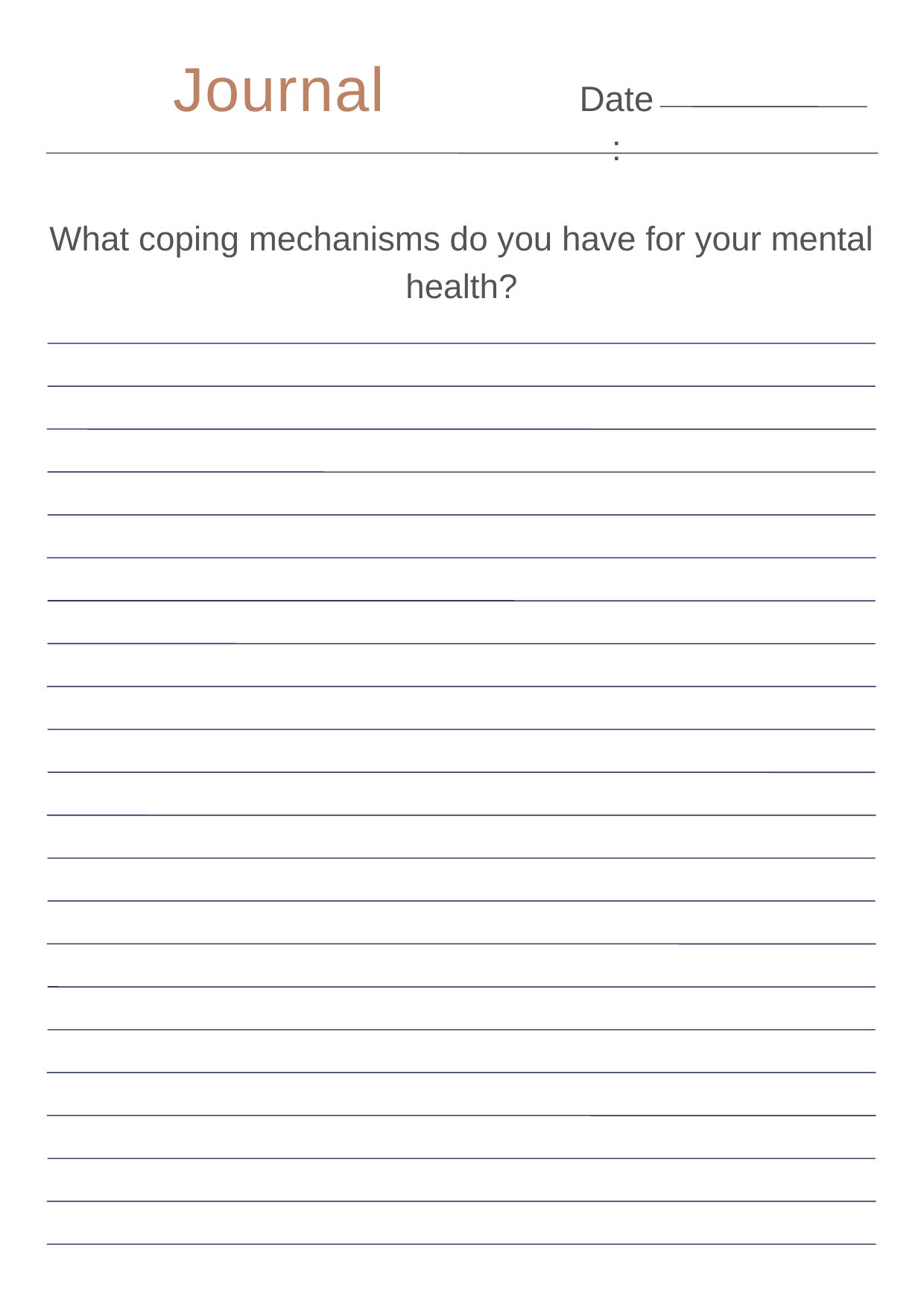

Journal
Date:

What coping mechanisms do you have for your mental health?